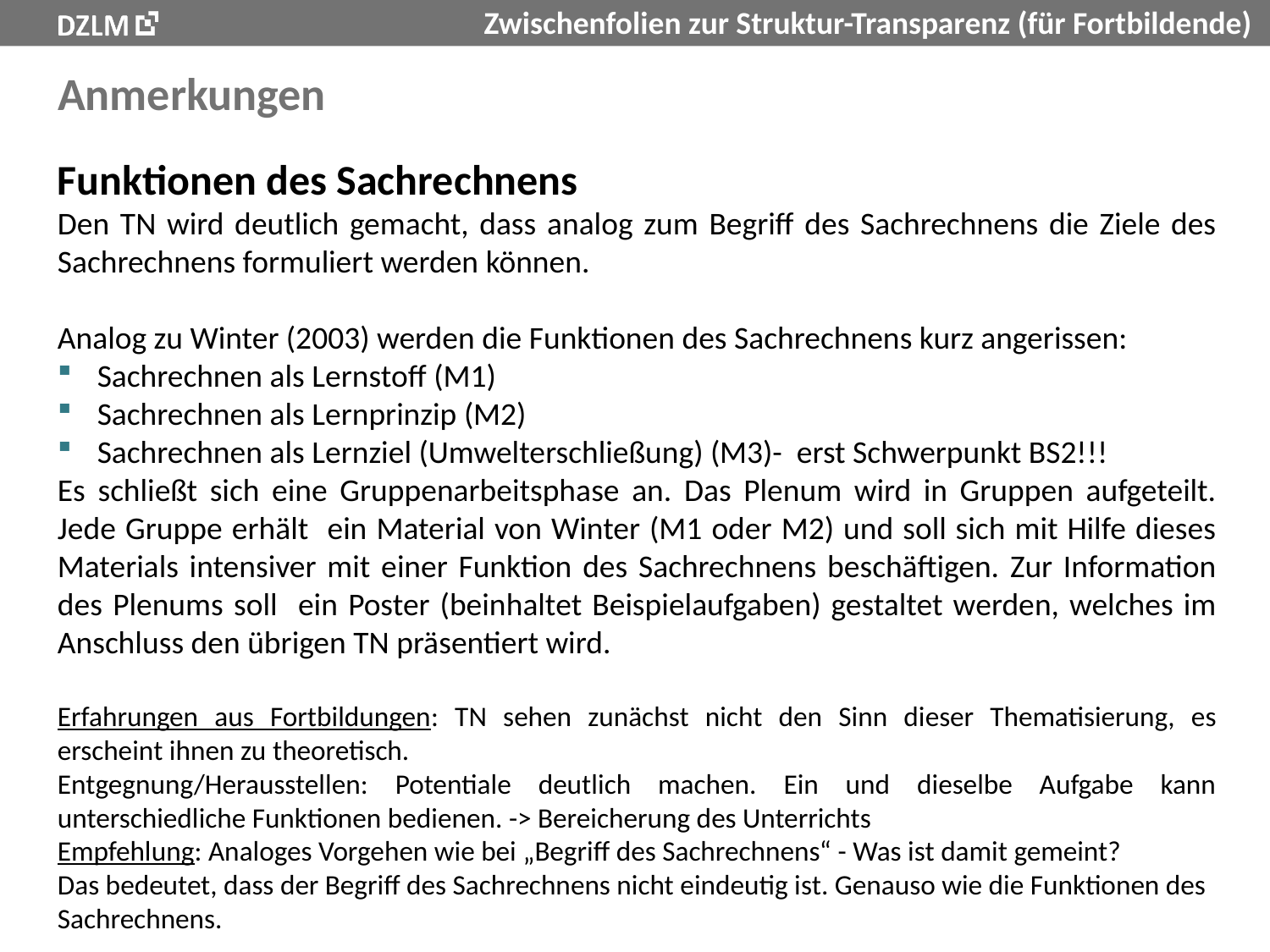

# Anmerkungen
Funktionen des Sachrechnens
Den TN wird deutlich gemacht, dass analog zum Begriff des Sachrechnens die Ziele des Sachrechnens formuliert werden können.

Analog zu Winter (2003) werden die Funktionen des Sachrechnens kurz angerissen:
Sachrechnen als Lernstoff (M1)
Sachrechnen als Lernprinzip (M2)
Sachrechnen als Lernziel (Umwelterschließung) (M3)-  erst Schwerpunkt BS2!!!
Es schließt sich eine Gruppenarbeitsphase an. Das Plenum wird in Gruppen aufgeteilt. Jede Gruppe erhält  ein Material von Winter (M1 oder M2) und soll sich mit Hilfe dieses Materials intensiver mit einer Funktion des Sachrechnens beschäftigen. Zur Information des Plenums soll  ein Poster (beinhaltet Beispielaufgaben) gestaltet werden, welches im Anschluss den übrigen TN präsentiert wird.

Erfahrungen aus Fortbildungen: TN sehen zunächst nicht den Sinn dieser Thematisierung, es erscheint ihnen zu theoretisch.
Entgegnung/Herausstellen: Potentiale deutlich machen. Ein und dieselbe Aufgabe kann unterschiedliche Funktionen bedienen. -> Bereicherung des Unterrichts
Empfehlung: Analoges Vorgehen wie bei „Begriff des Sachrechnens“ - Was ist damit gemeint?
Das bedeutet, dass der Begriff des Sachrechnens nicht eindeutig ist. Genauso wie die Funktionen des Sachrechnens.